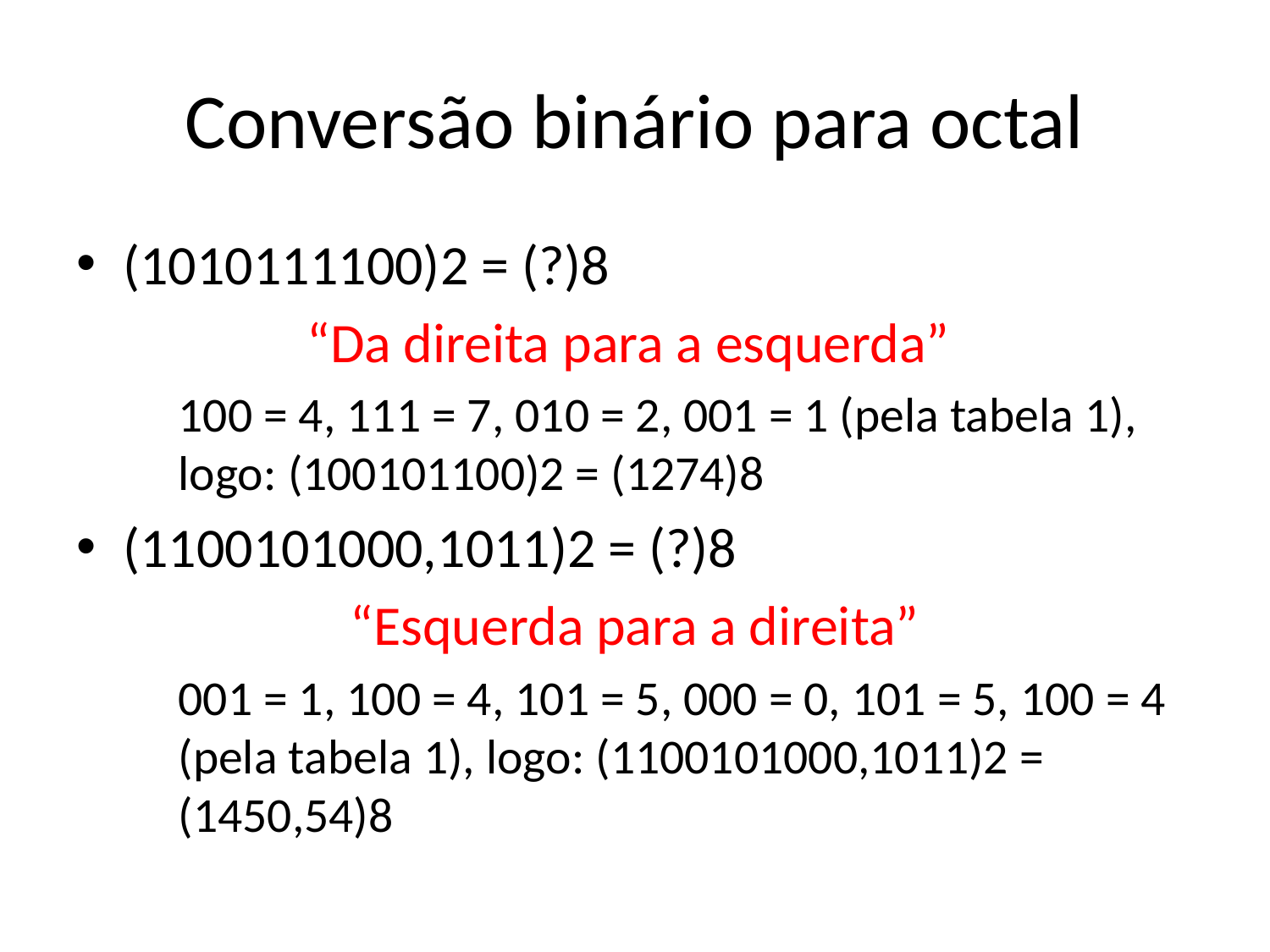

# Conversão binário para octal
(1010111100)2 = (?)8
“Da direita para a esquerda”
	100 = 4, 111 = 7, 010 = 2, 001 = 1 (pela tabela 1), logo: (100101100)2 = (1274)8
(1100101000,1011)2 = (?)8
“Esquerda para a direita”
	001 = 1, 100 = 4, 101 = 5, 000 = 0, 101 = 5, 100 = 4 (pela tabela 1), logo: (1100101000,1011)2 = (1450,54)8